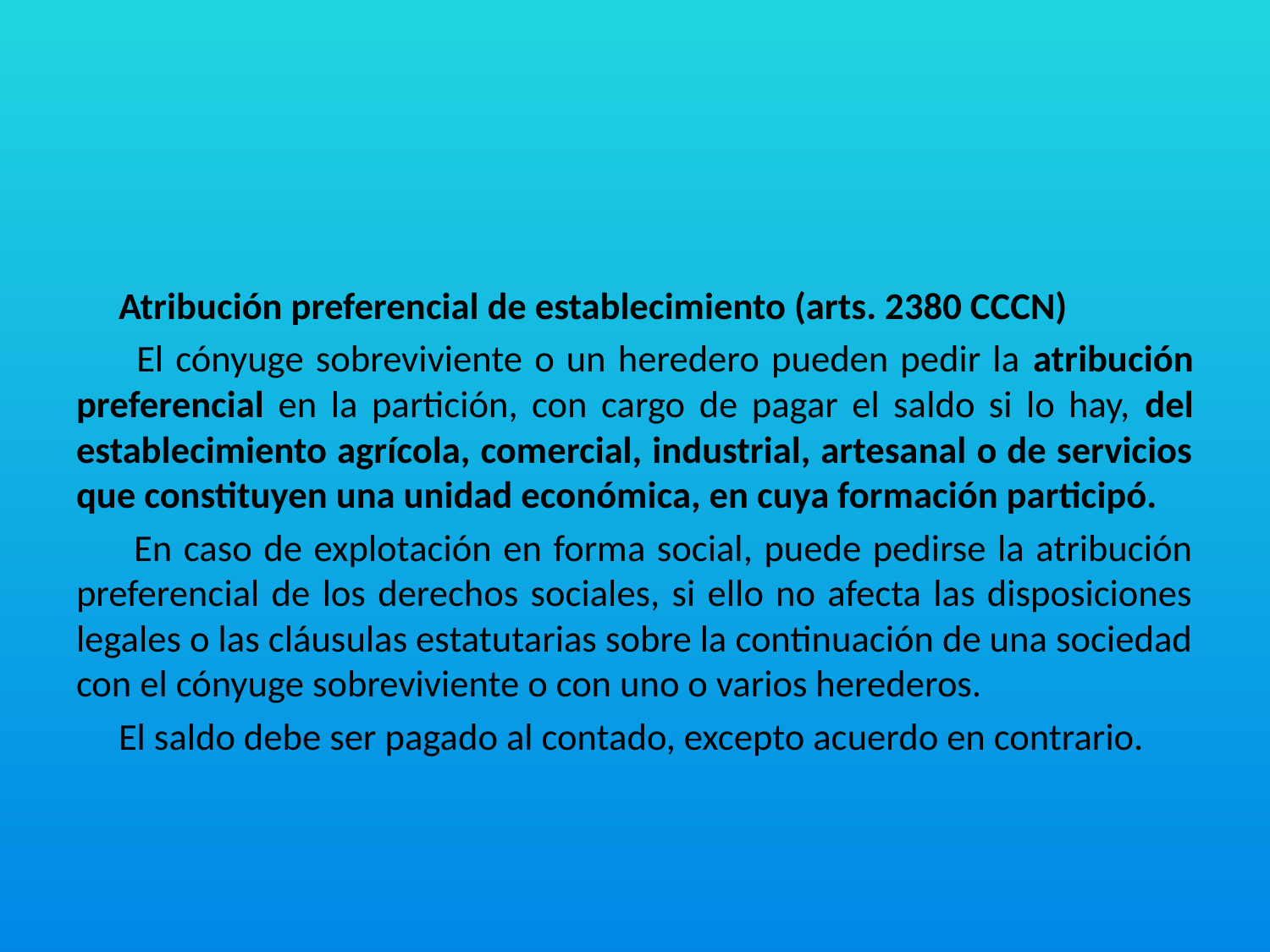

#

     Atribución preferencial de establecimiento (arts. 2380 CCCN)
     El cónyuge sobreviviente o un heredero pueden pedir la atribución preferencial en la partición, con cargo de pagar el saldo si lo hay, del establecimiento agrícola, comercial, industrial, artesanal o de servicios que constituyen una unidad económica, en cuya formación participó.
     En caso de explotación en forma social, puede pedirse la atribución preferencial de los derechos sociales, si ello no afecta las disposiciones legales o las cláusulas estatutarias sobre la continuación de una sociedad con el cónyuge sobreviviente o con uno o varios herederos.
     El saldo debe ser pagado al contado, excepto acuerdo en contrario.